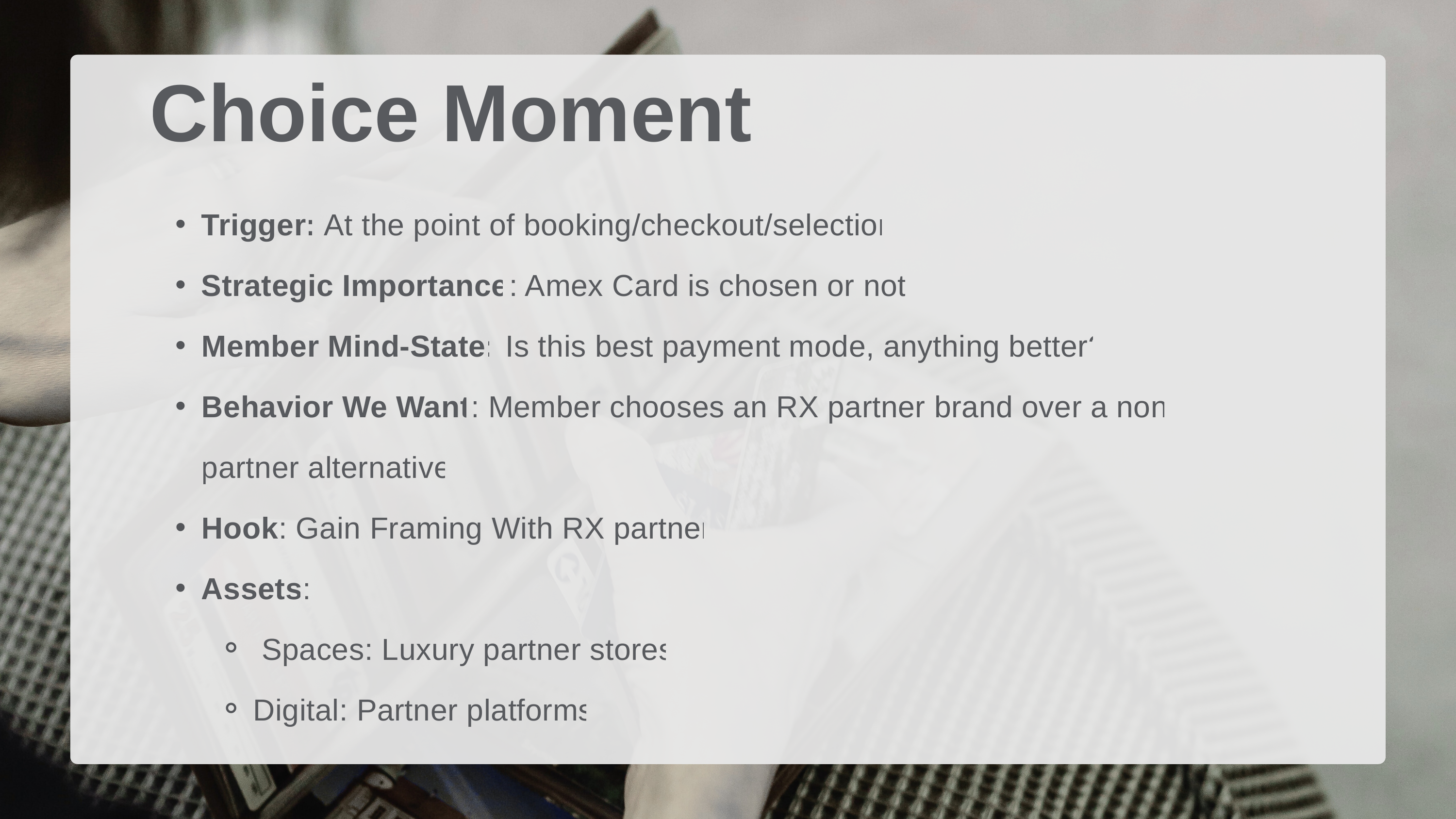

Choice Moment
Trigger: At the point of booking/checkout/selection
Strategic Importance: Amex Card is chosen or not.
Member Mind-State: Is this best payment mode, anything better?
Behavior We Want: Member chooses an RX partner brand over a non-partner alternative
Hook: Gain Framing With RX partner
Assets:
 Spaces: Luxury partner stores
Digital: Partner platforms